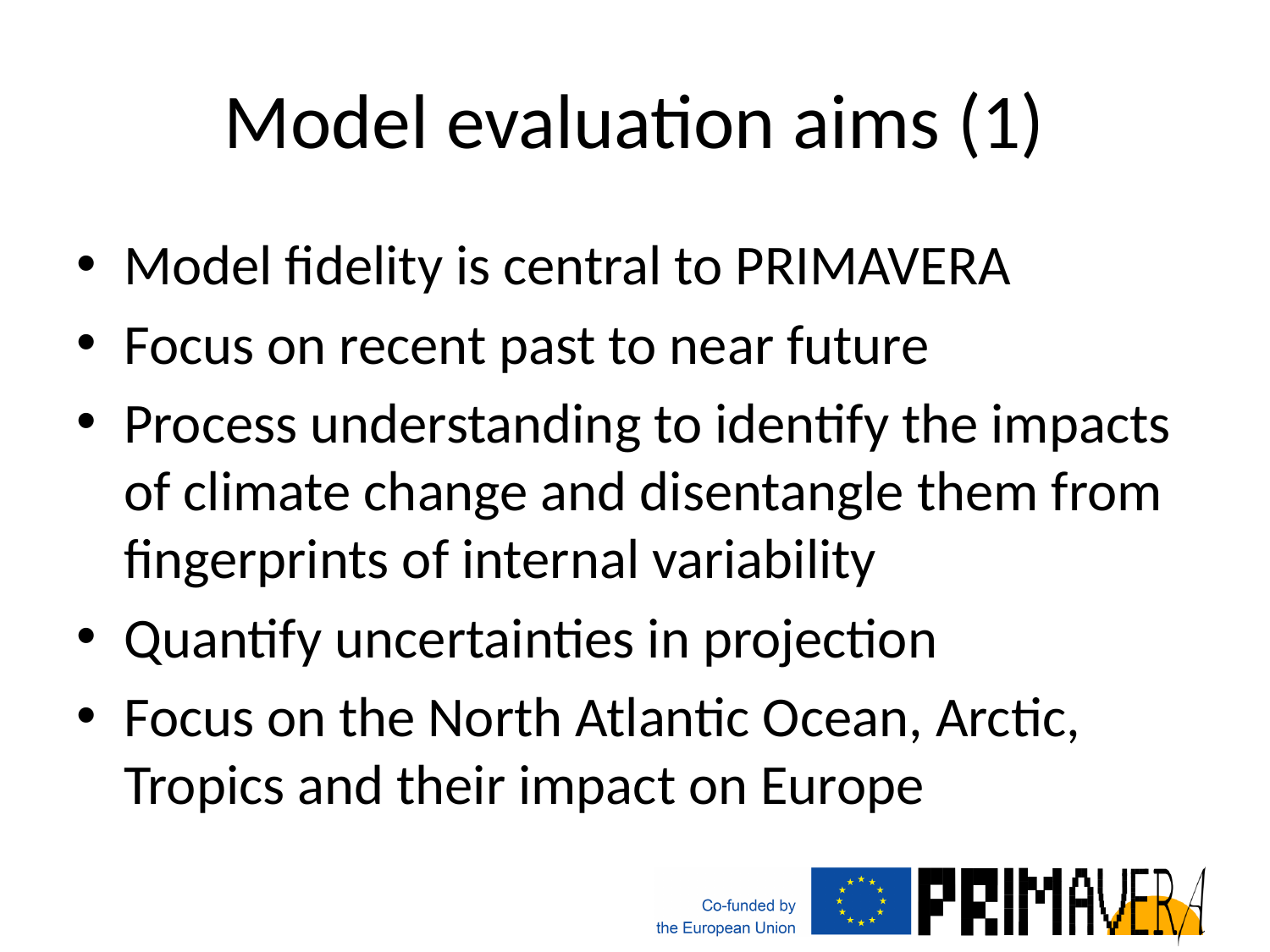

# Model evaluation aims (1)
Model fidelity is central to PRIMAVERA
Focus on recent past to near future
Process understanding to identify the impacts of climate change and disentangle them from fingerprints of internal variability
Quantify uncertainties in projection
Focus on the North Atlantic Ocean, Arctic, Tropics and their impact on Europe